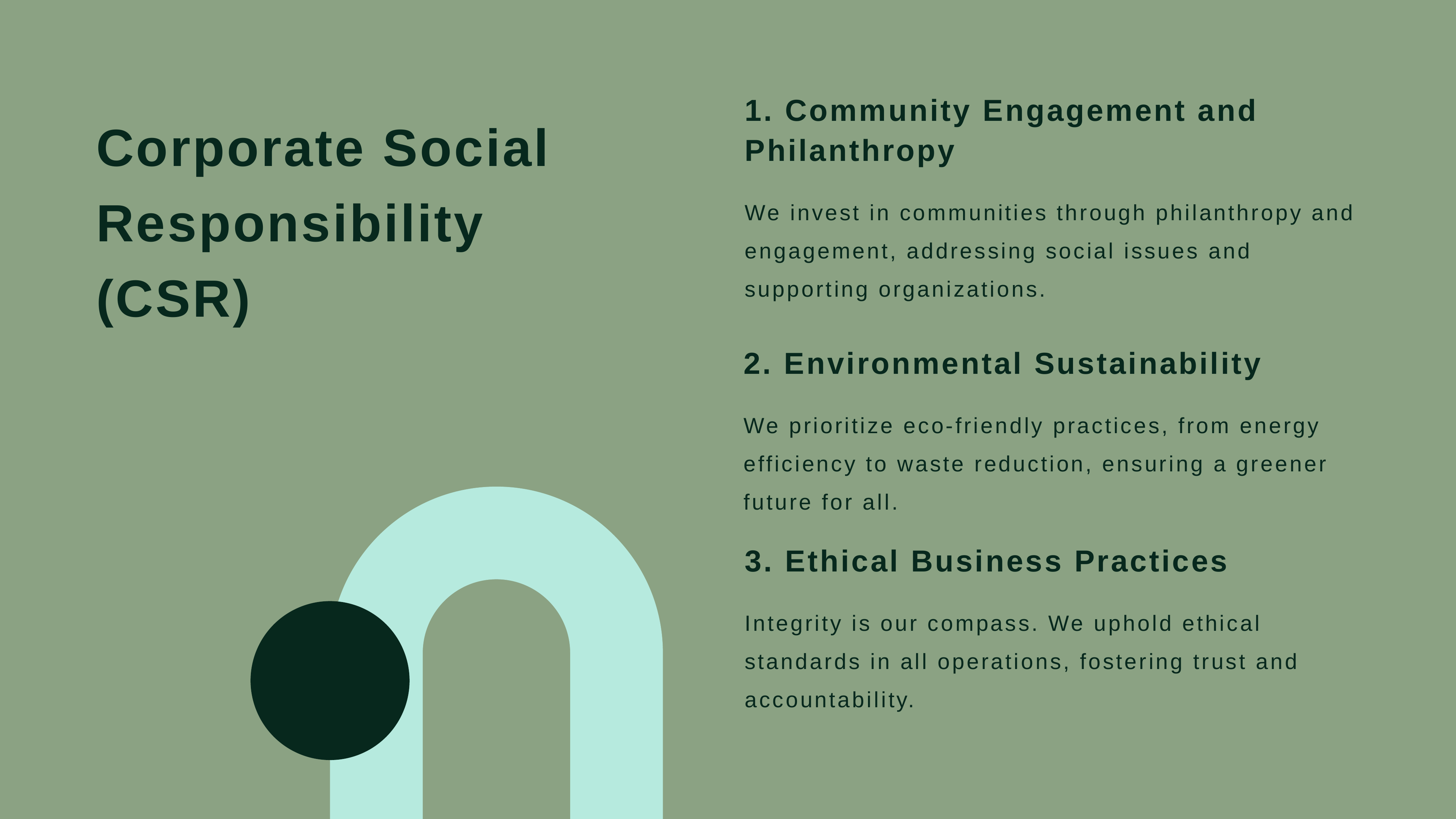

1. Community Engagement and Philanthropy
Corporate Social Responsibility (CSR)
We invest in communities through philanthropy and engagement, addressing social issues and supporting organizations.
2. Environmental Sustainability
We prioritize eco-friendly practices, from energy efficiency to waste reduction, ensuring a greener future for all.

3. Ethical Business Practices
Integrity is our compass. We uphold ethical standards in all operations, fostering trust and accountability.